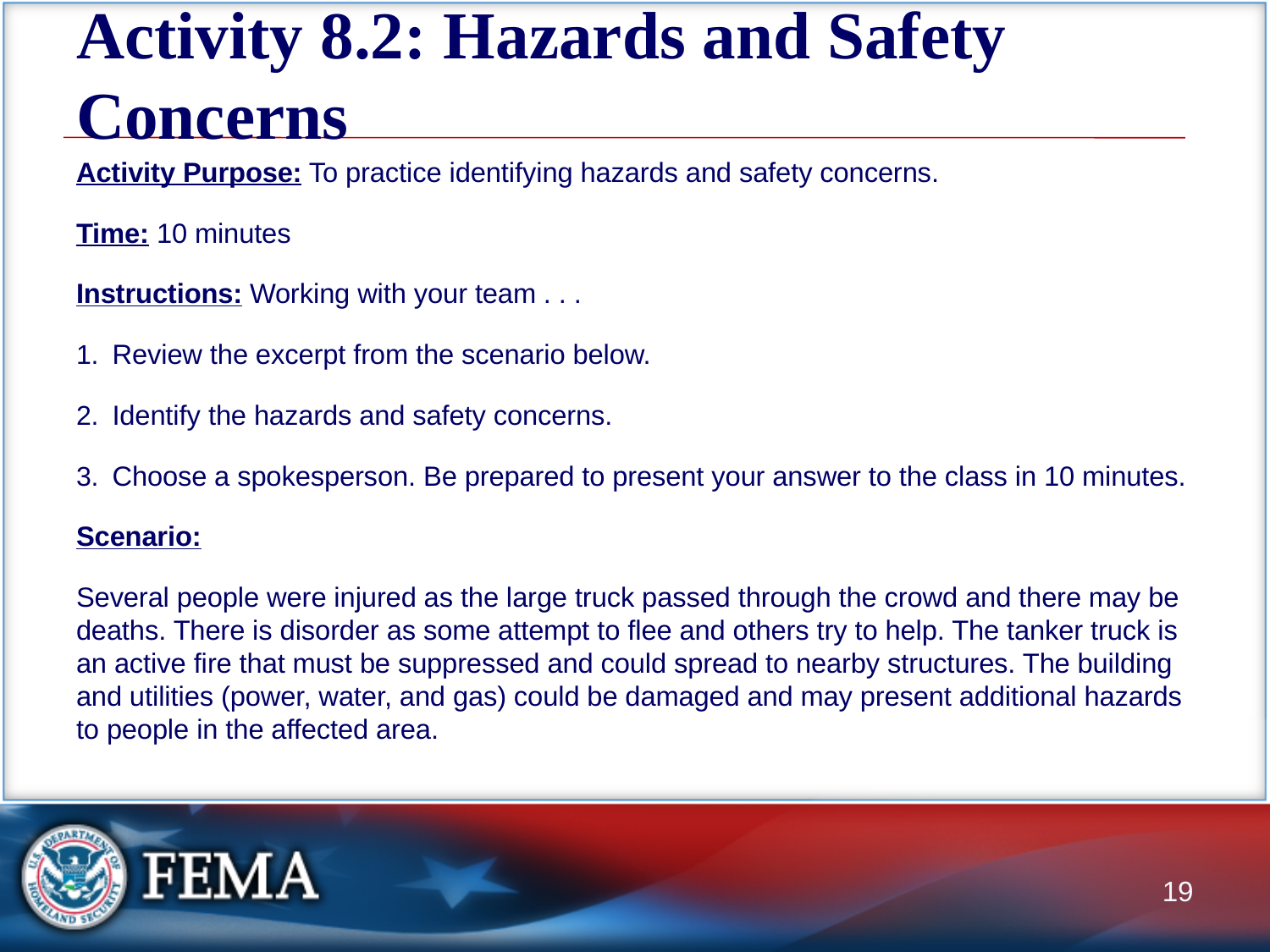

# Activity 8.2: Hazards and Safety Concerns
Activity Purpose: To practice identifying hazards and safety concerns.
Time: 10 minutes
Instructions: Working with your team . . .
Review the excerpt from the scenario below.
Identify the hazards and safety concerns.
Choose a spokesperson. Be prepared to present your answer to the class in 10 minutes.
Scenario:
Several people were injured as the large truck passed through the crowd and there may be deaths. There is disorder as some attempt to flee and others try to help. The tanker truck is an active fire that must be suppressed and could spread to nearby structures. The building and utilities (power, water, and gas) could be damaged and may present additional hazards to people in the affected area.
19